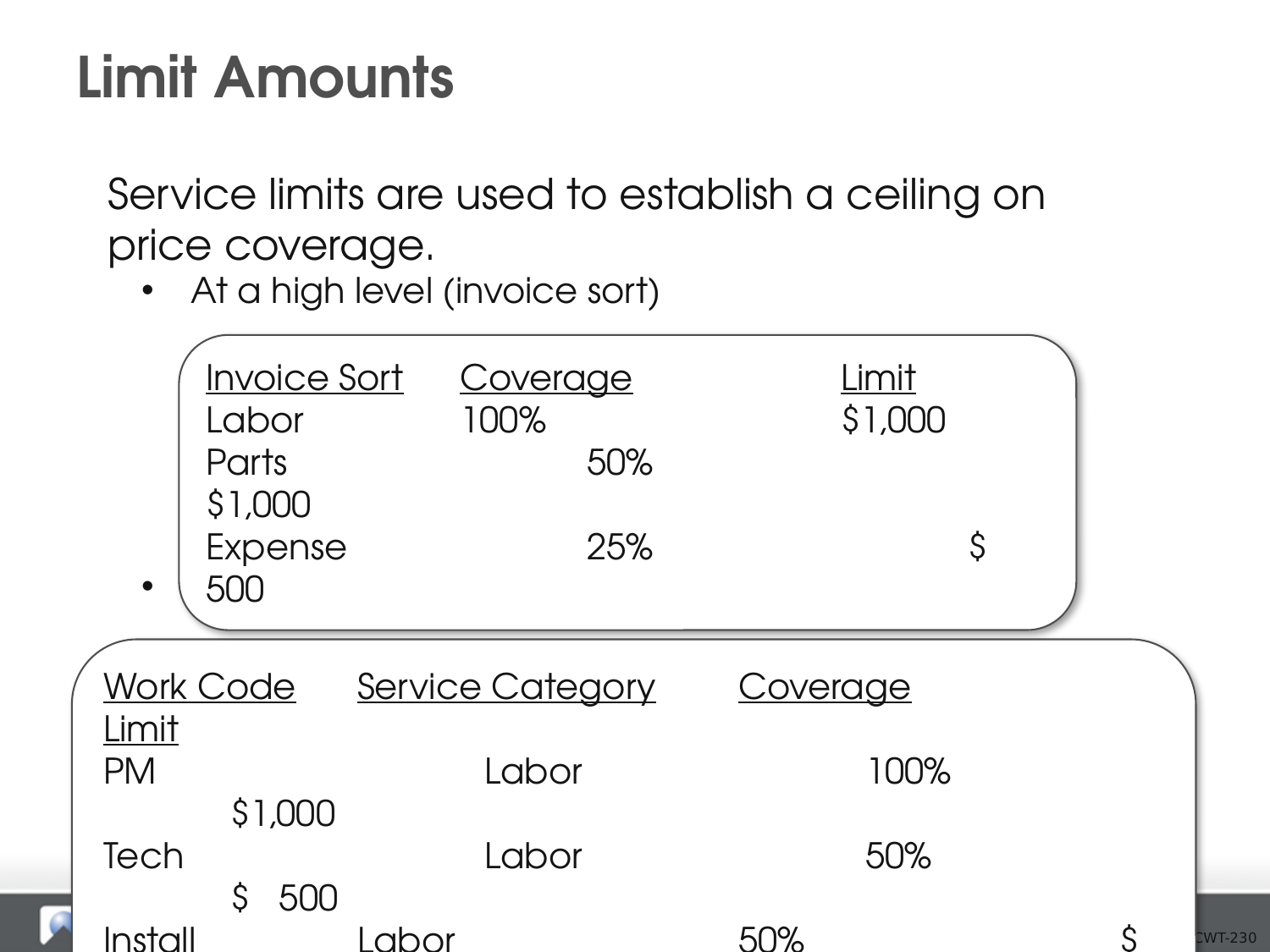

# Limit Amounts
Service limits are used to establish a ceiling on price coverage.
  At a high level (invoice sort)
  At a detailed level (work code/service category)

Invoice Sort	Coverage		Limit
Labor		100%			$1,000
Parts			50%			$1,000
Expense		25%			$   500
Work Code	Service Category	Coverage		Limit
PM			Labor			100%			$1,000
Tech			Labor			50%			$   500
Install 	      	Labor 			50%			$   250
SSM-CWT-230